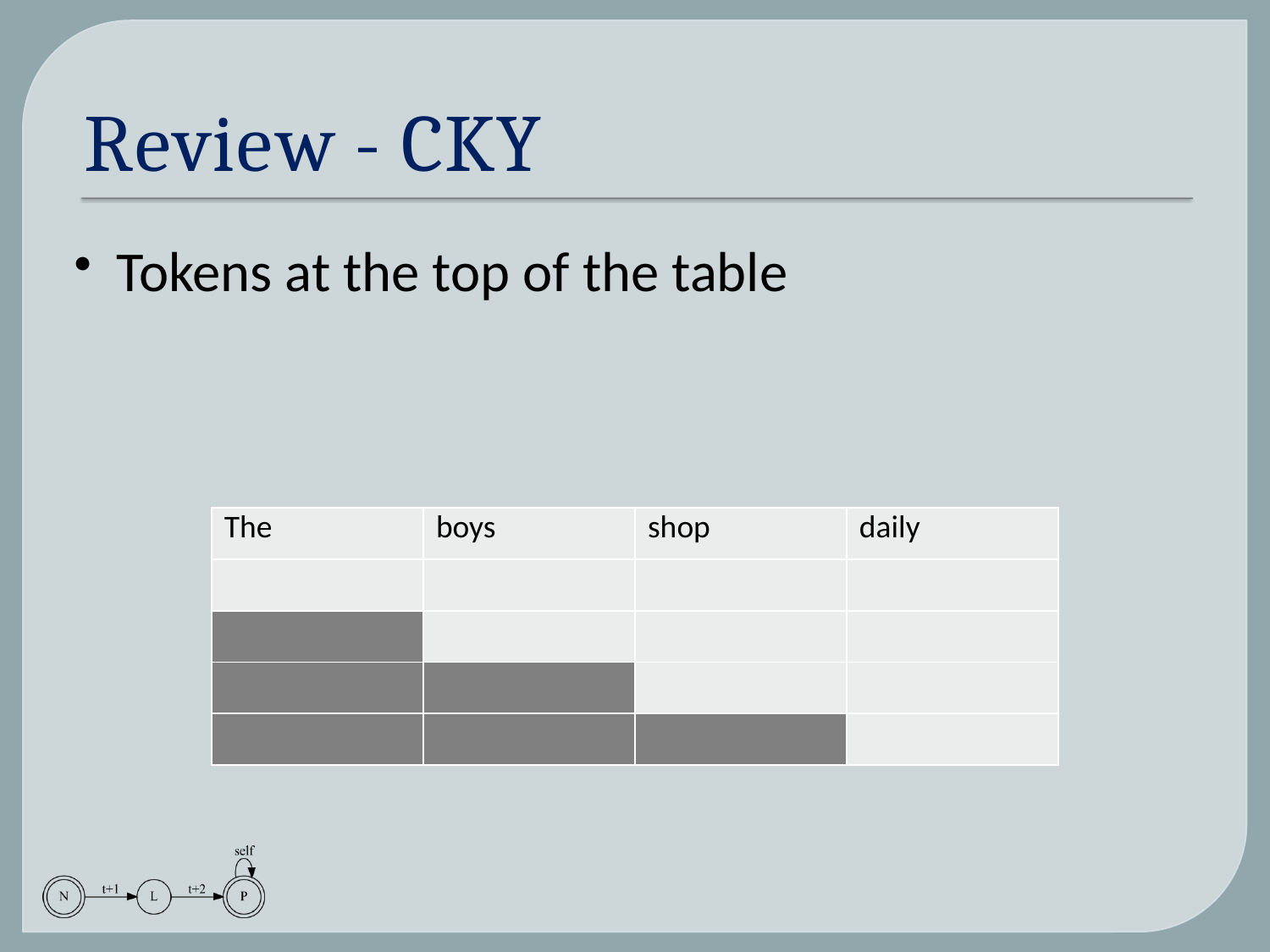

# Review - CKY
Tokens at the top of the table
| The | boys | shop | daily |
| --- | --- | --- | --- |
|  |  |  |  |
|  |  |  |  |
|  |  |  |  |
|  |  |  |  |